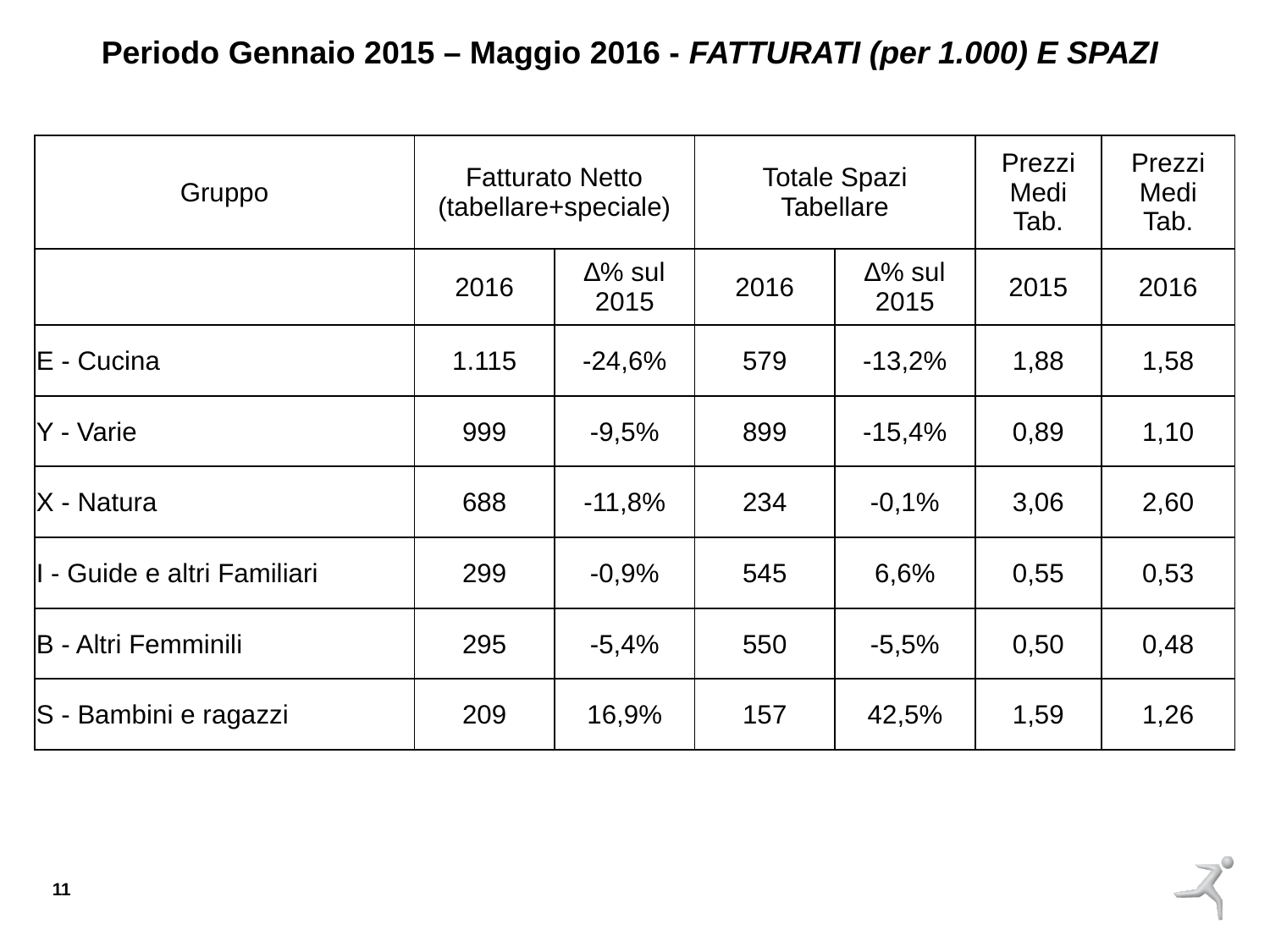

Periodo Gennaio 2015 – Maggio 2016 - FATTURATI (per 1.000) E SPAZI

| Gruppo | Fatturato Netto (tabellare+speciale) |  | Totale Spazi Tabellare |  | Prezzi Medi Tab. | Prezzi Medi Tab. |
| --- | --- | --- | --- | --- | --- | --- |
|  | 2016 | ∆% sul 2015 | 2016 | ∆% sul 2015 | 2015 | 2016 |
| E - Cucina | 1.115 | -24,6% | 579 | -13,2% | 1,88 | 1,58 |
| Y - Varie | 999 | -9,5% | 899 | -15,4% | 0,89 | 1,10 |
| X - Natura | 688 | -11,8% | 234 | -0,1% | 3,06 | 2,60 |
| I - Guide e altri Familiari | 299 | -0,9% | 545 | 6,6% | 0,55 | 0,53 |
| B - Altri Femminili | 295 | -5,4% | 550 | -5,5% | 0,50 | 0,48 |
| S - Bambini e ragazzi | 209 | 16,9% | 157 | 42,5% | 1,59 | 1,26 |